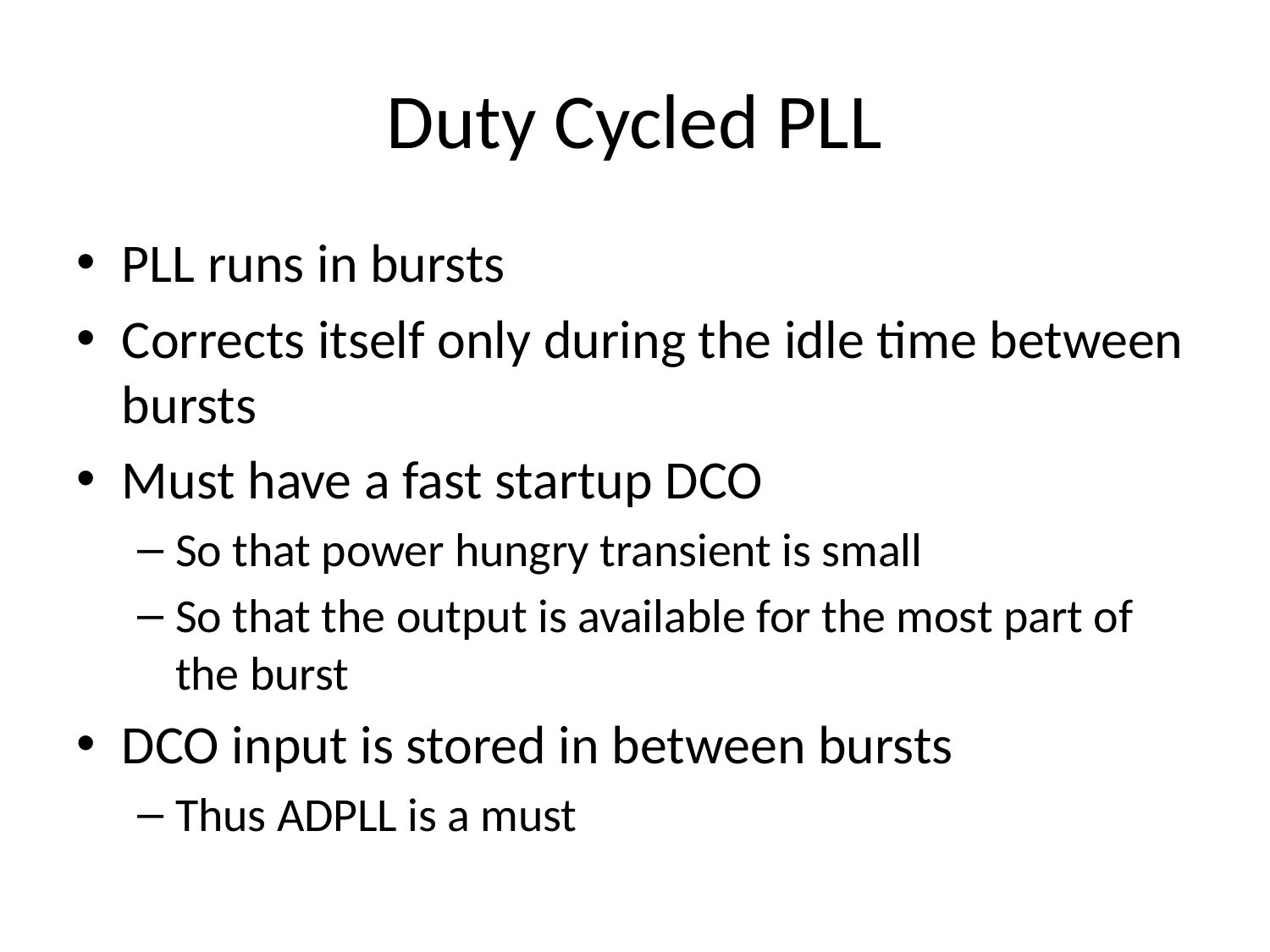

# Duty Cycled PLL
PLL runs in bursts
Corrects itself only during the idle time between bursts
Must have a fast startup DCO
So that power hungry transient is small
So that the output is available for the most part of the burst
DCO input is stored in between bursts
Thus ADPLL is a must